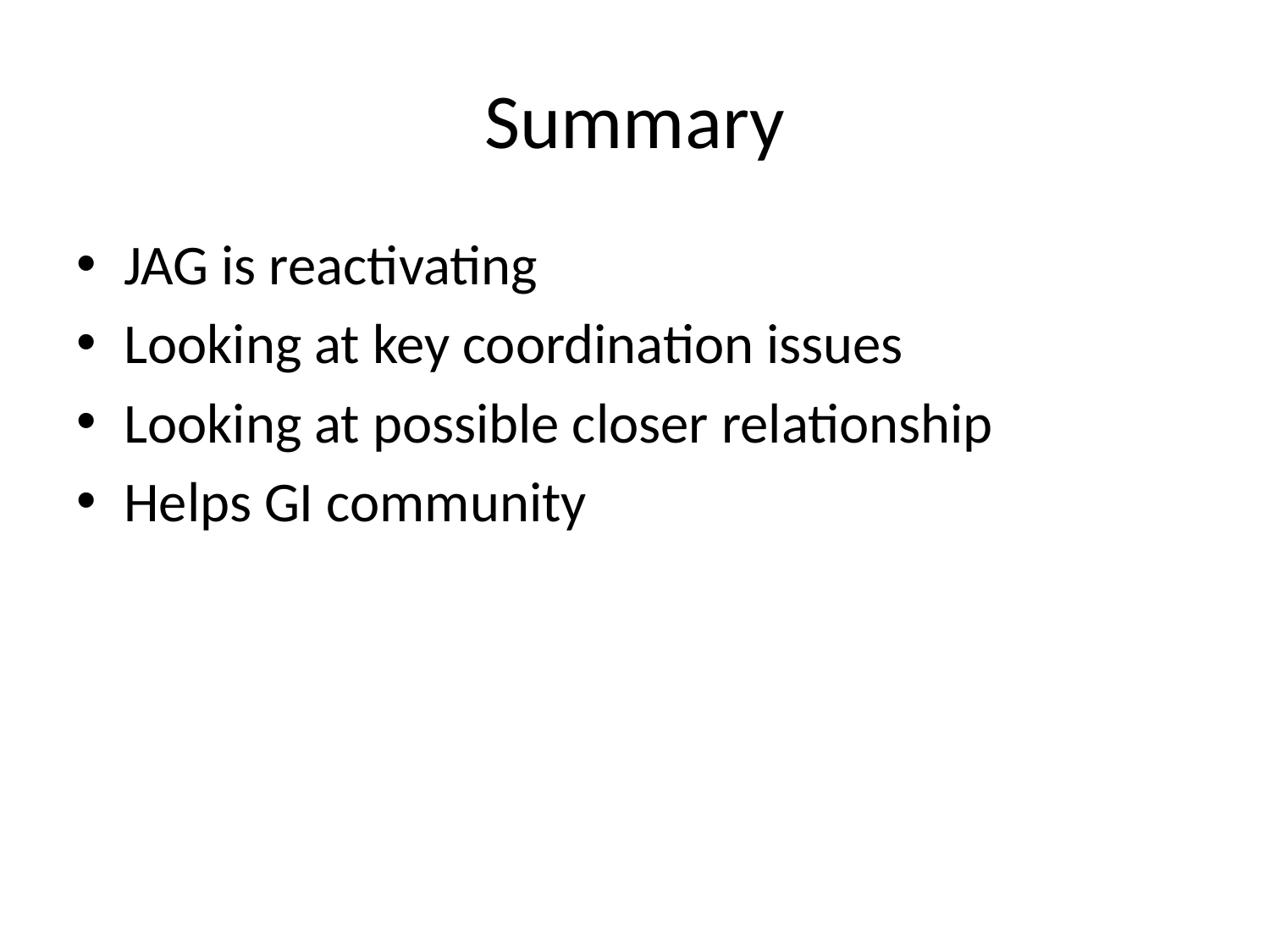

# Summary
JAG is reactivating
Looking at key coordination issues
Looking at possible closer relationship
Helps GI community